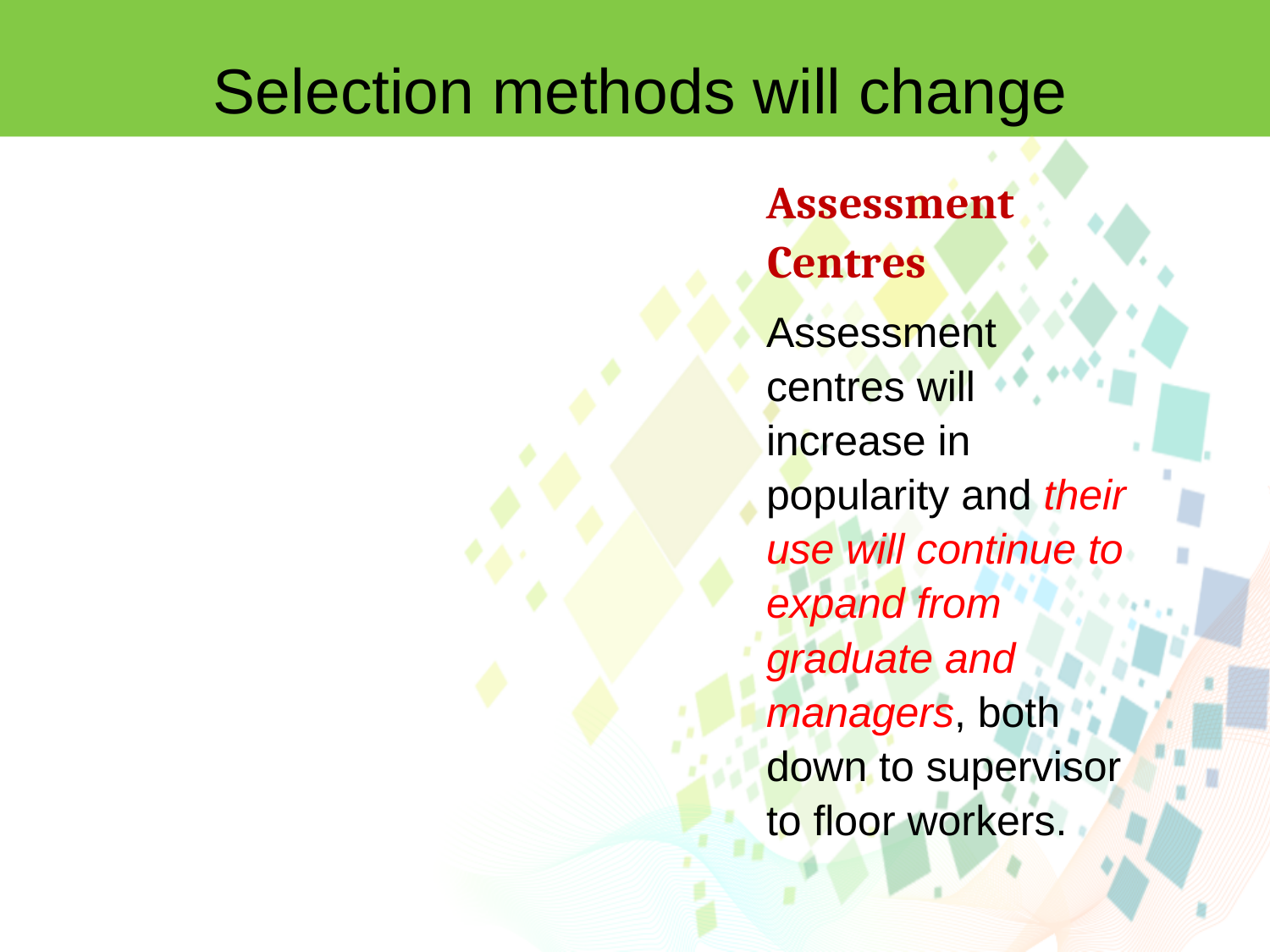

Selection methods will change
Assessment Centres
Assessment centres will increase in popularity and their use will continue to expand from graduate and managers, both down to supervisor to floor workers.